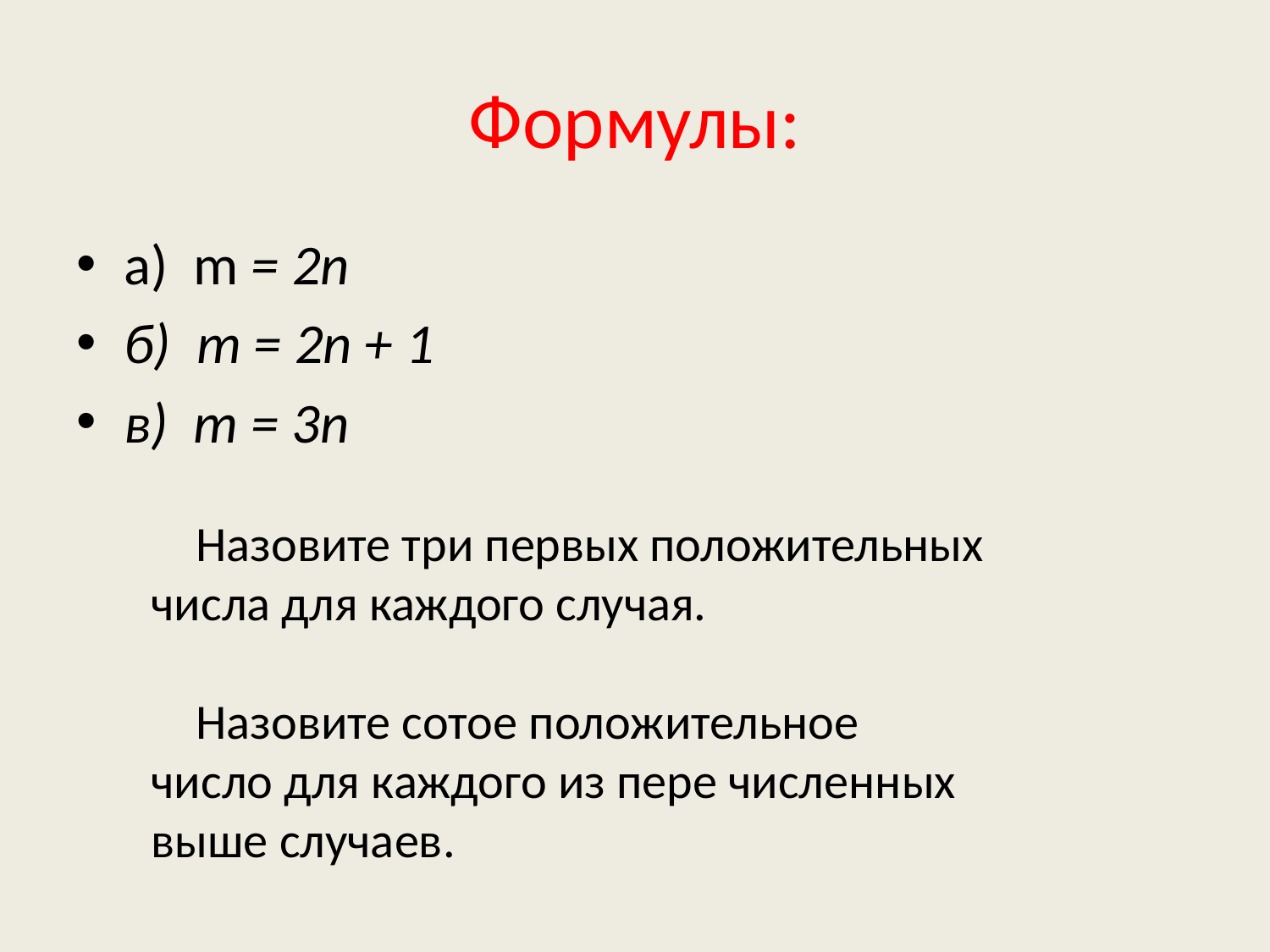

# Формулы:
а)  m = 2n
б)  m = 2n + 1
в)  m = 3n

    Назовите три первых положительных числа для каждого случая.

    Назовите сотое положительное число для каждого из пере численных выше случаев.